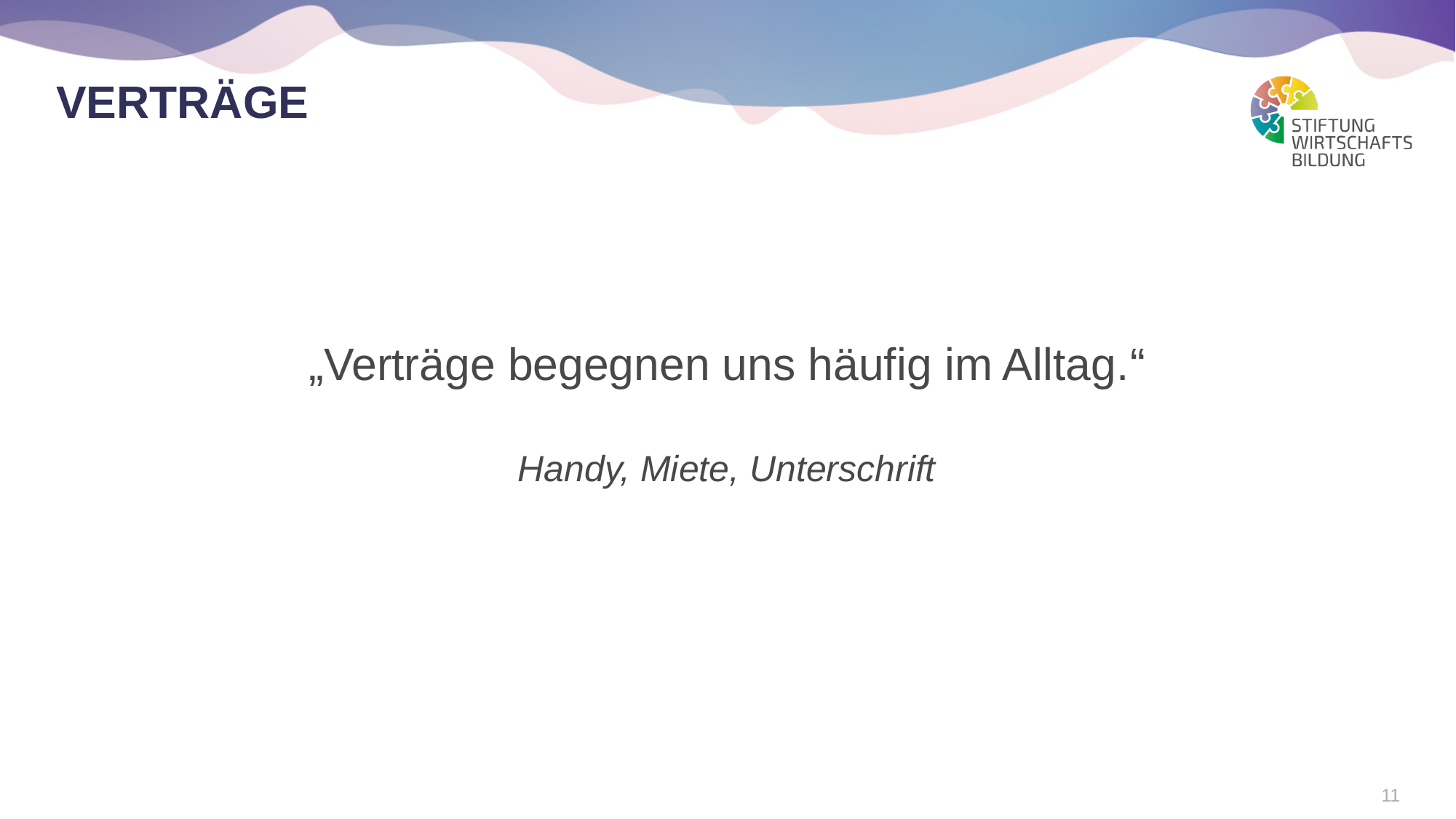

# Verträge

„Verträge begegnen uns häufig im Alltag.“

Handy, Miete, Unterschrift
11